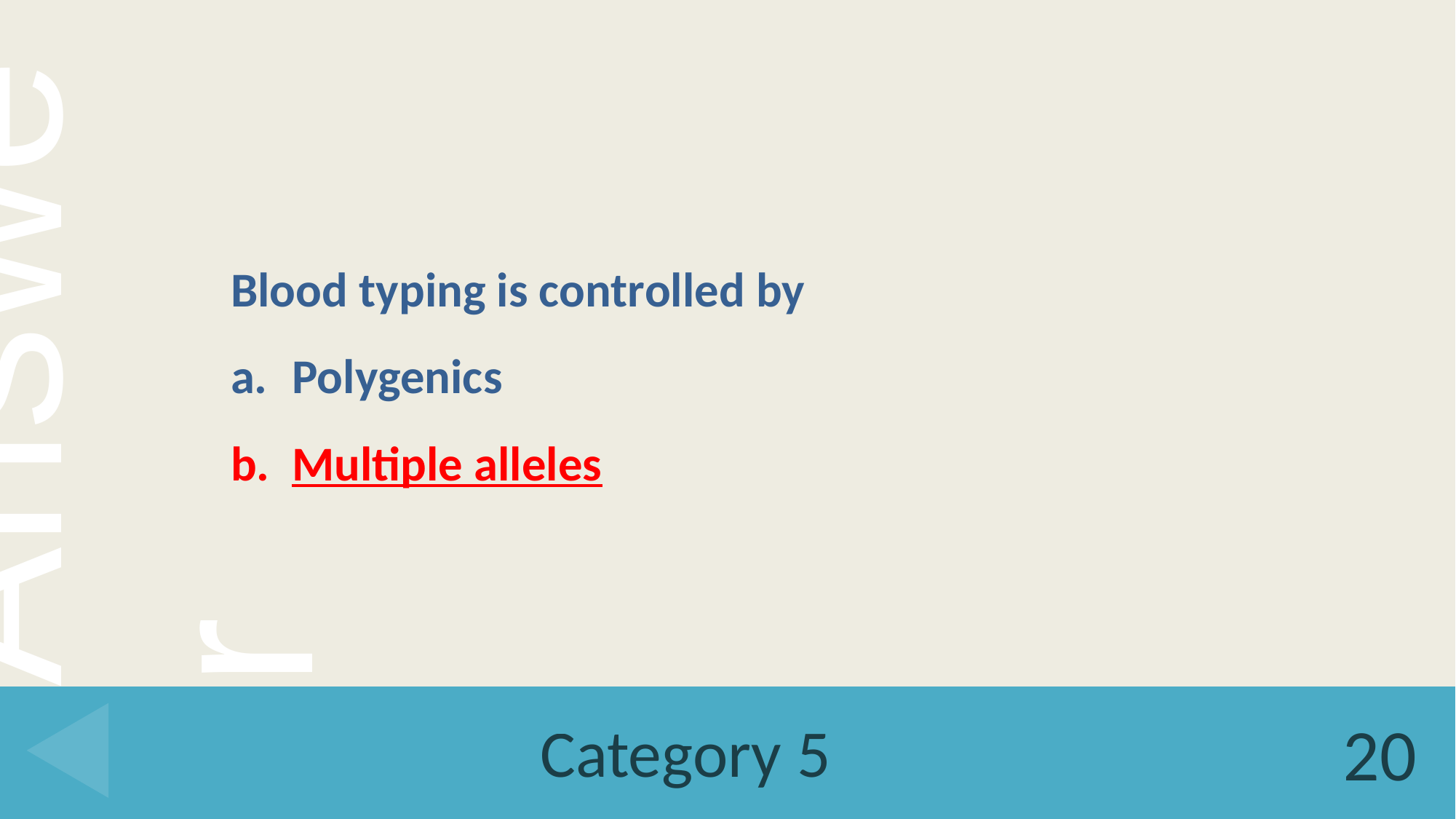

Blood typing is controlled by
Polygenics
Multiple alleles
# Category 5
20